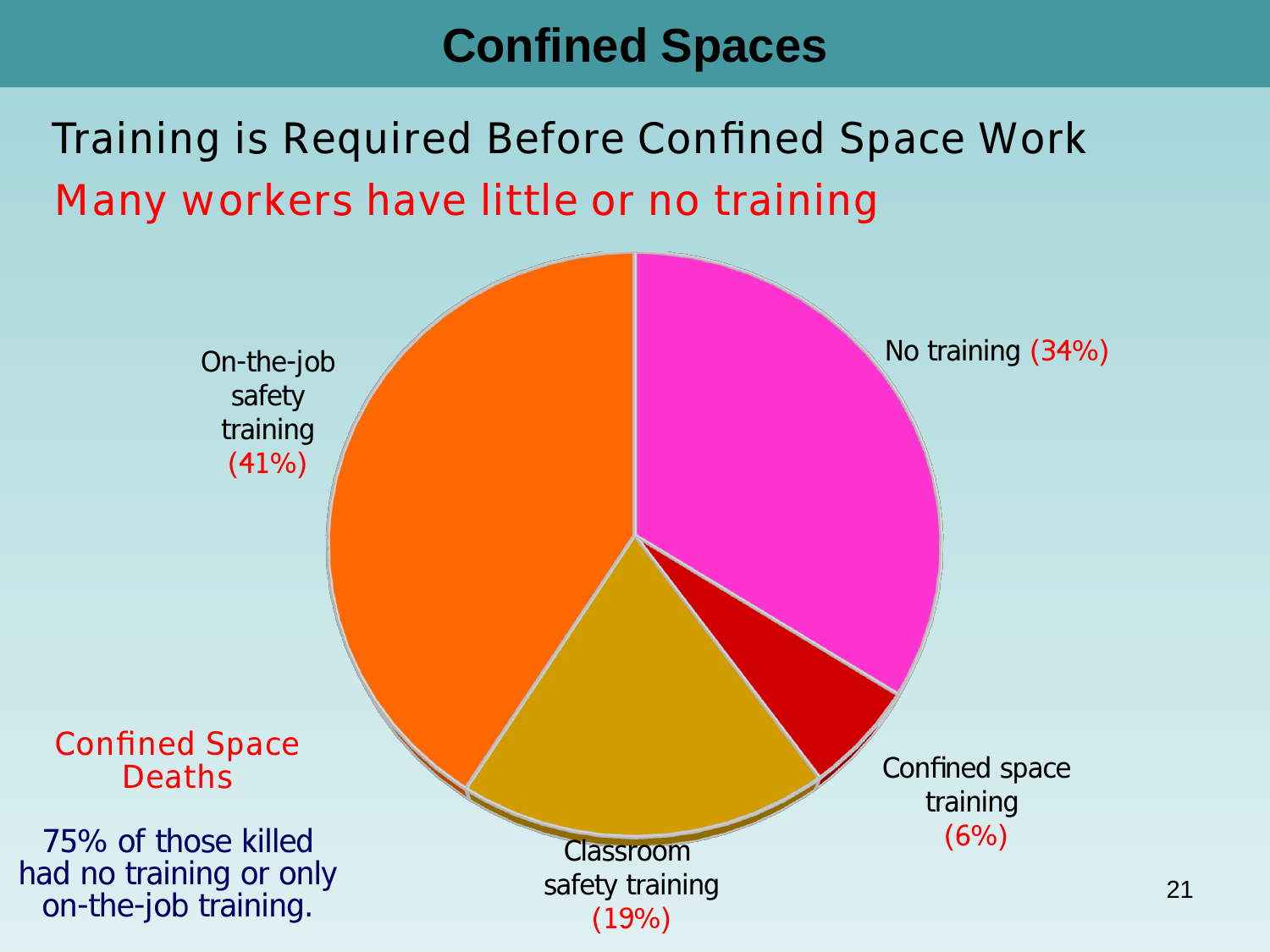

# Confined Spaces
Training is Required Before Confined Space Work
Many workers have little or no training

[unsupported chart]

No training (34%)
On-the-job
safety training
(41%)
Confined Space Deaths

75% of those killed had no training or only on-the-job training.
Confined space
training
(6%)
Classroom
safety training
(19%)
21